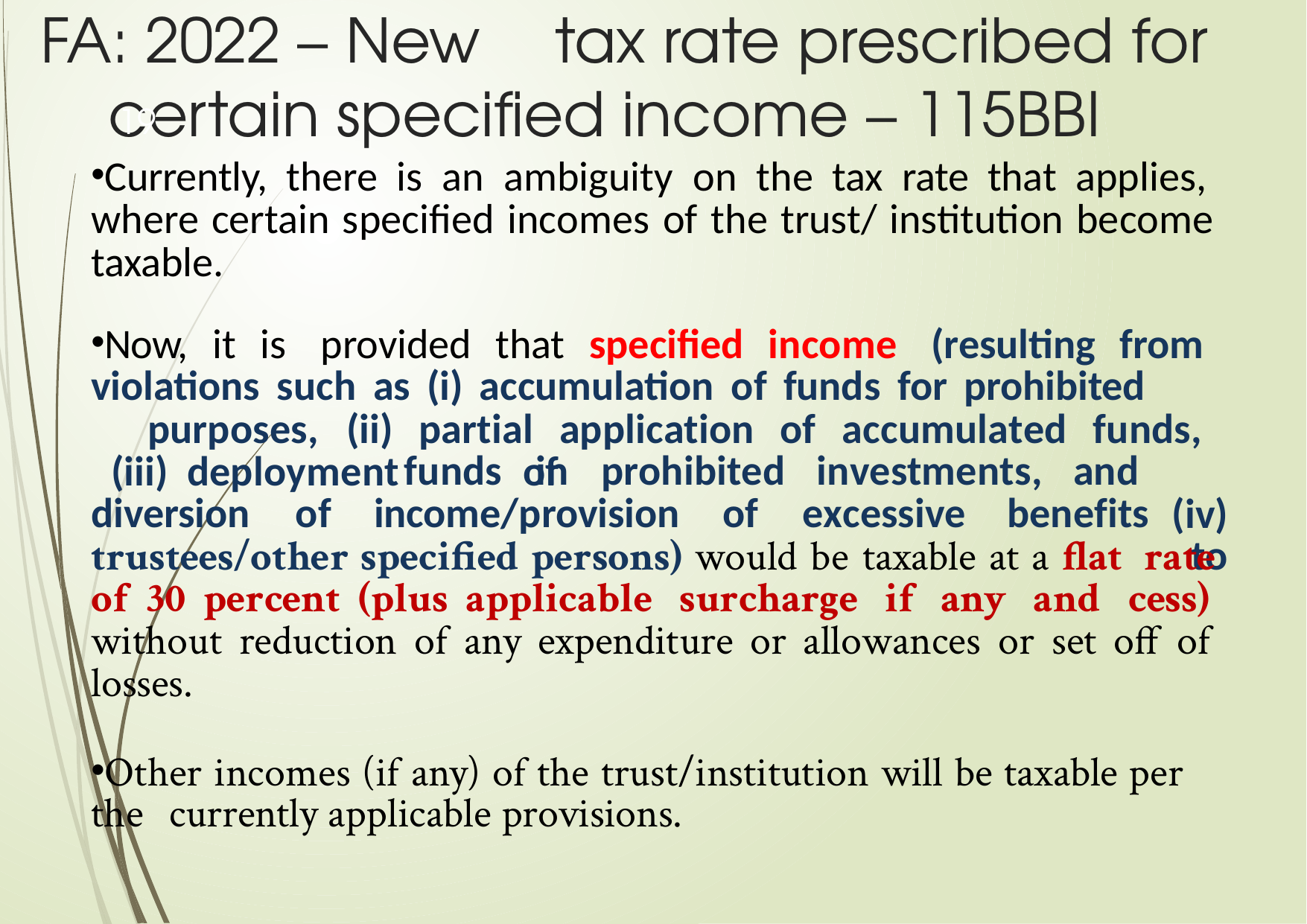

# FA: 2022 – New	tax rate prescribed for  certain specified income – 115BBI
19
Currently, there is an ambiguity on the tax rate that applies,  where certain specified incomes of the trust/ institution become  taxable.

Now, it is provided that specified income (resulting from  violations such as (i) accumulation of funds for prohibited
purposes,	(ii)		partial	application	of	accumulated	funds,	(iii)  deployment	of					(iv)
to
funds	in	prohibited	investments,	and
diversion	of	income/provision
of	excessive	benefits
trustees/other specified persons) would be taxable at a flat rate  of 30 percent (plus applicable surcharge if any and cess)  without reduction of any expenditure or allowances or set off of  losses.

Other incomes (if any) of the trust/institution will be taxable per  the	currently applicable provisions.